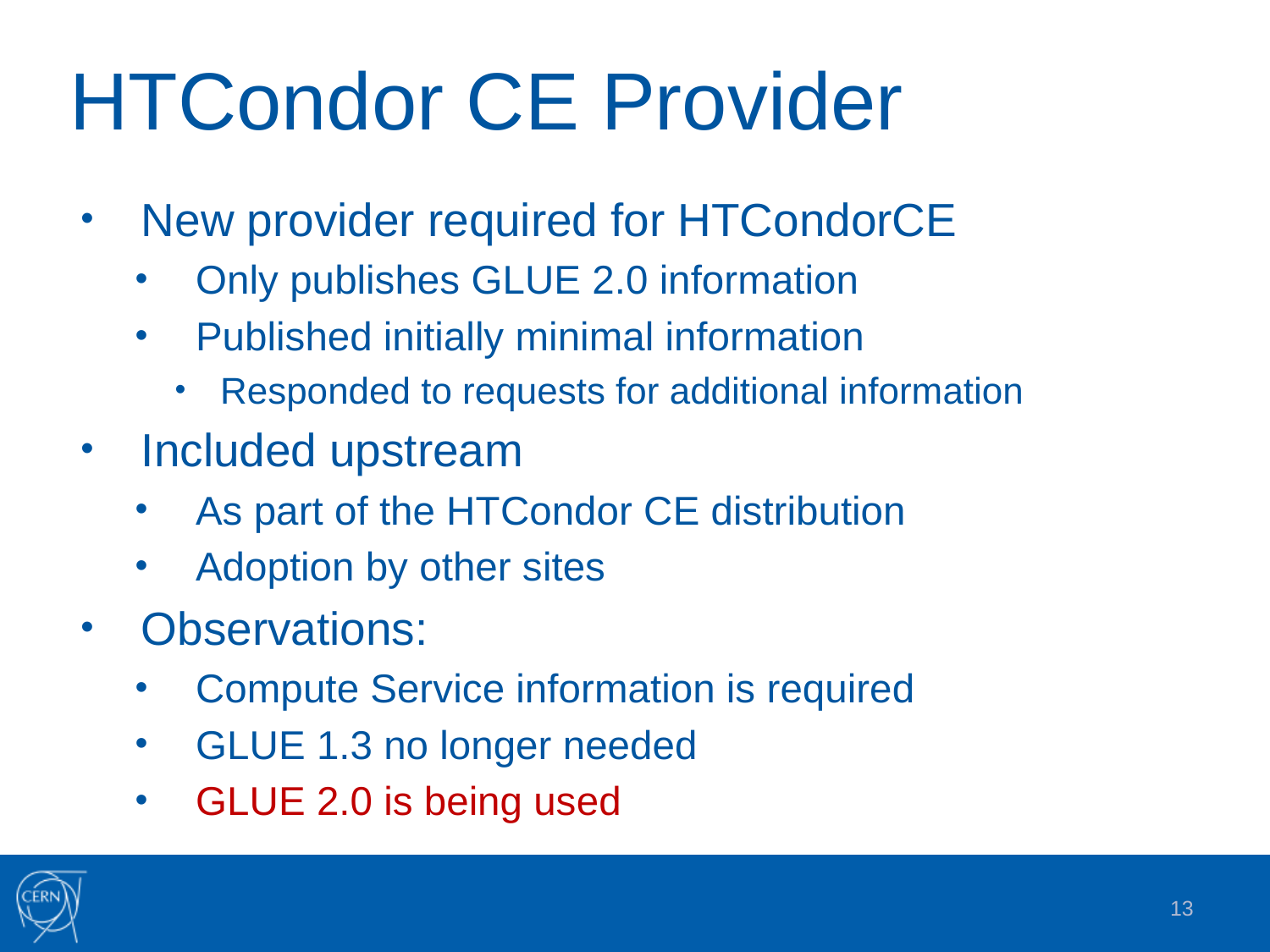

# HTCondor CE Provider
New provider required for HTCondorCE
Only publishes GLUE 2.0 information
Published initially minimal information
Responded to requests for additional information
Included upstream
As part of the HTCondor CE distribution
Adoption by other sites
Observations:
Compute Service information is required
GLUE 1.3 no longer needed
GLUE 2.0 is being used

13